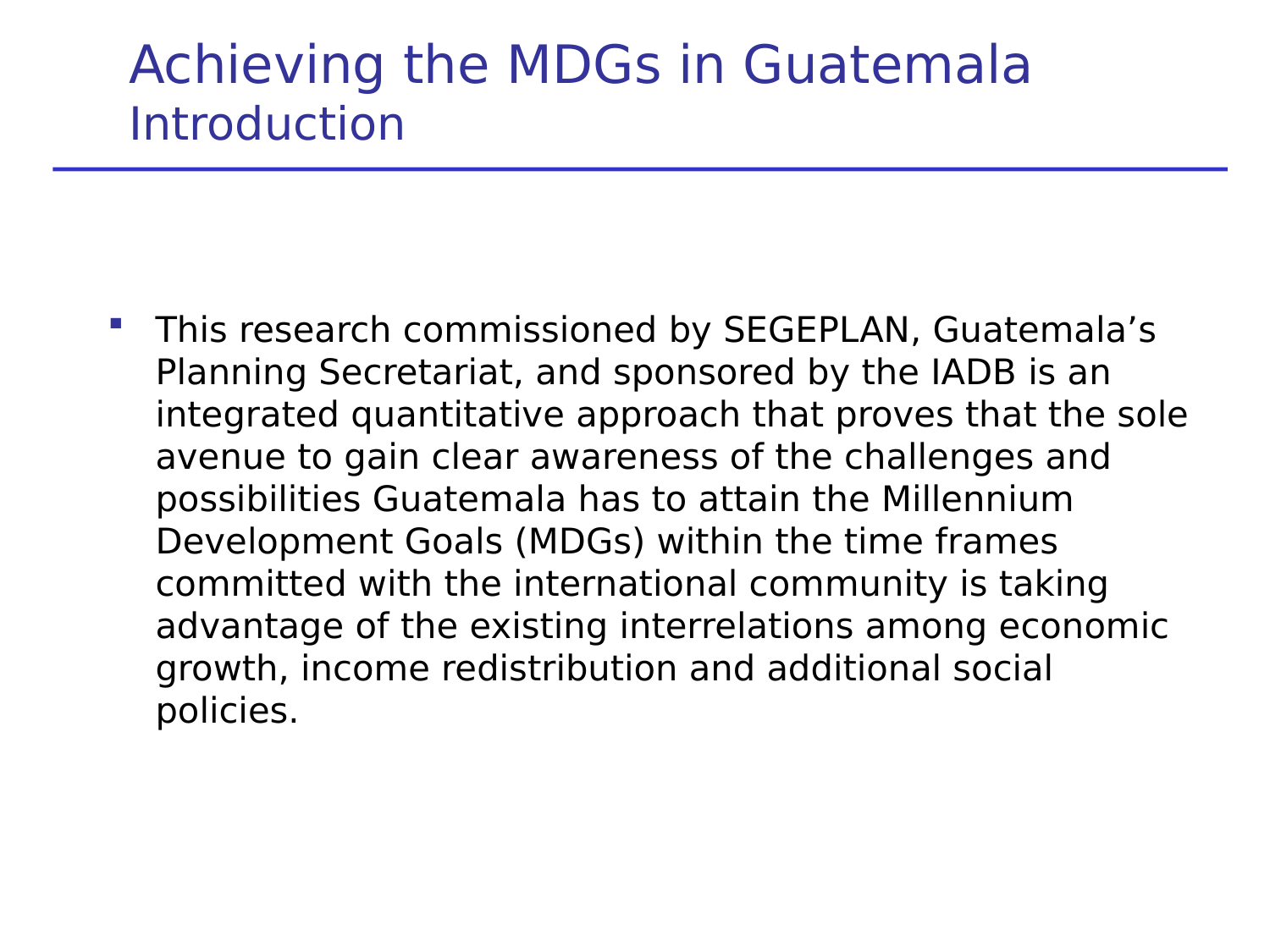

Achieving the MDGs in Guatemala
Introduction

This research commissioned by SEGEPLAN, Guatemala’s Planning Secretariat, and sponsored by the IADB is an integrated quantitative approach that proves that the sole avenue to gain clear awareness of the challenges and possibilities Guatemala has to attain the Millennium Development Goals (MDGs) within the time frames committed with the international community is taking advantage of the existing interrelations among economic growth, income redistribution and additional social policies.